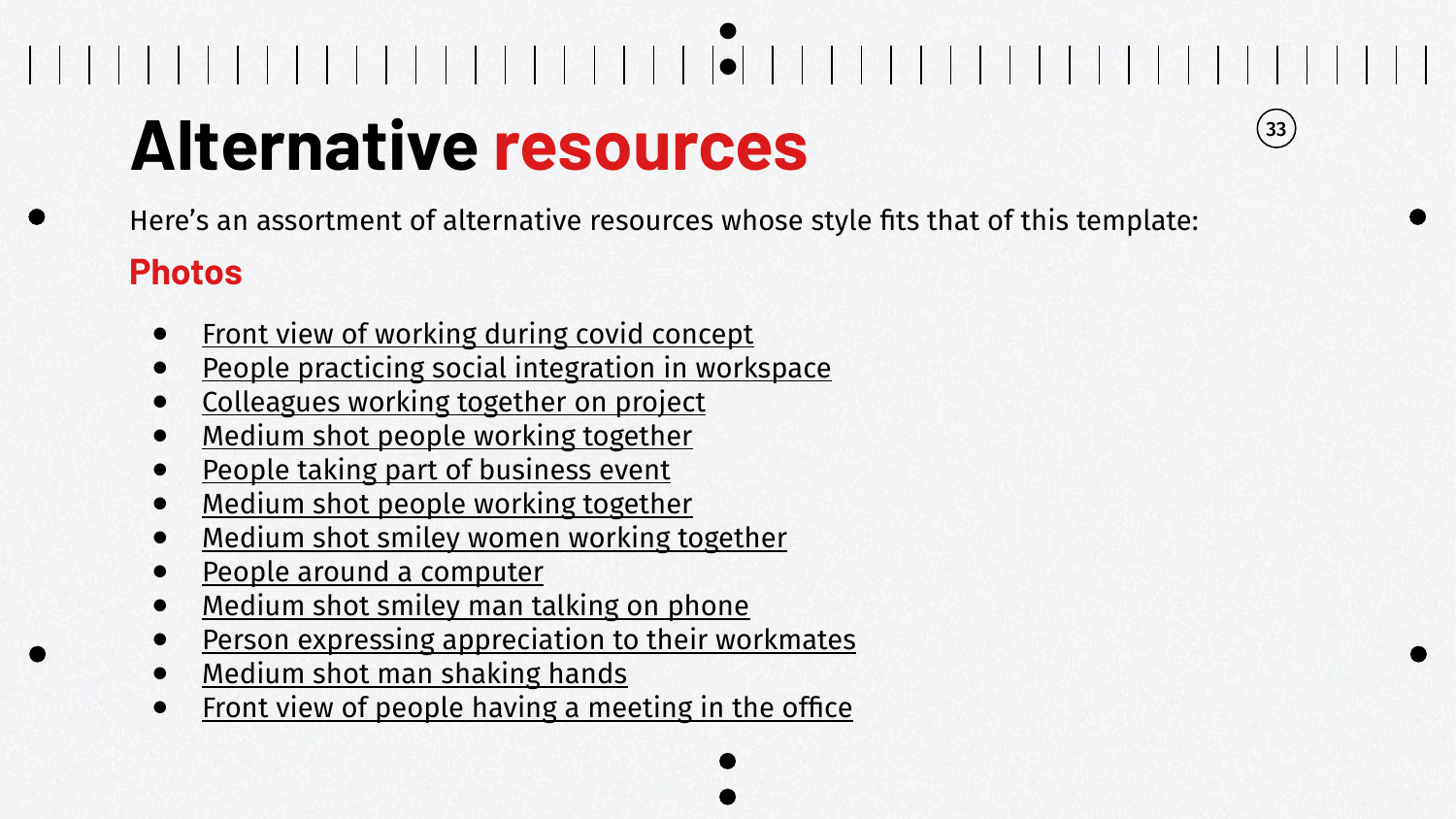

# Alternative resources
33

Here’s an assortment of alternative resources whose style fits that of this template:
Photos
Front view of working during covid concept
People practicing social integration in workspace
Colleagues working together on project
Medium shot people working together
People taking part of business event
Medium shot people working together
Medium shot smiley women working together
People around a computer
Medium shot smiley man talking on phone
Person expressing appreciation to their workmates
Medium shot man shaking hands
Front view of people having a meeting in the office